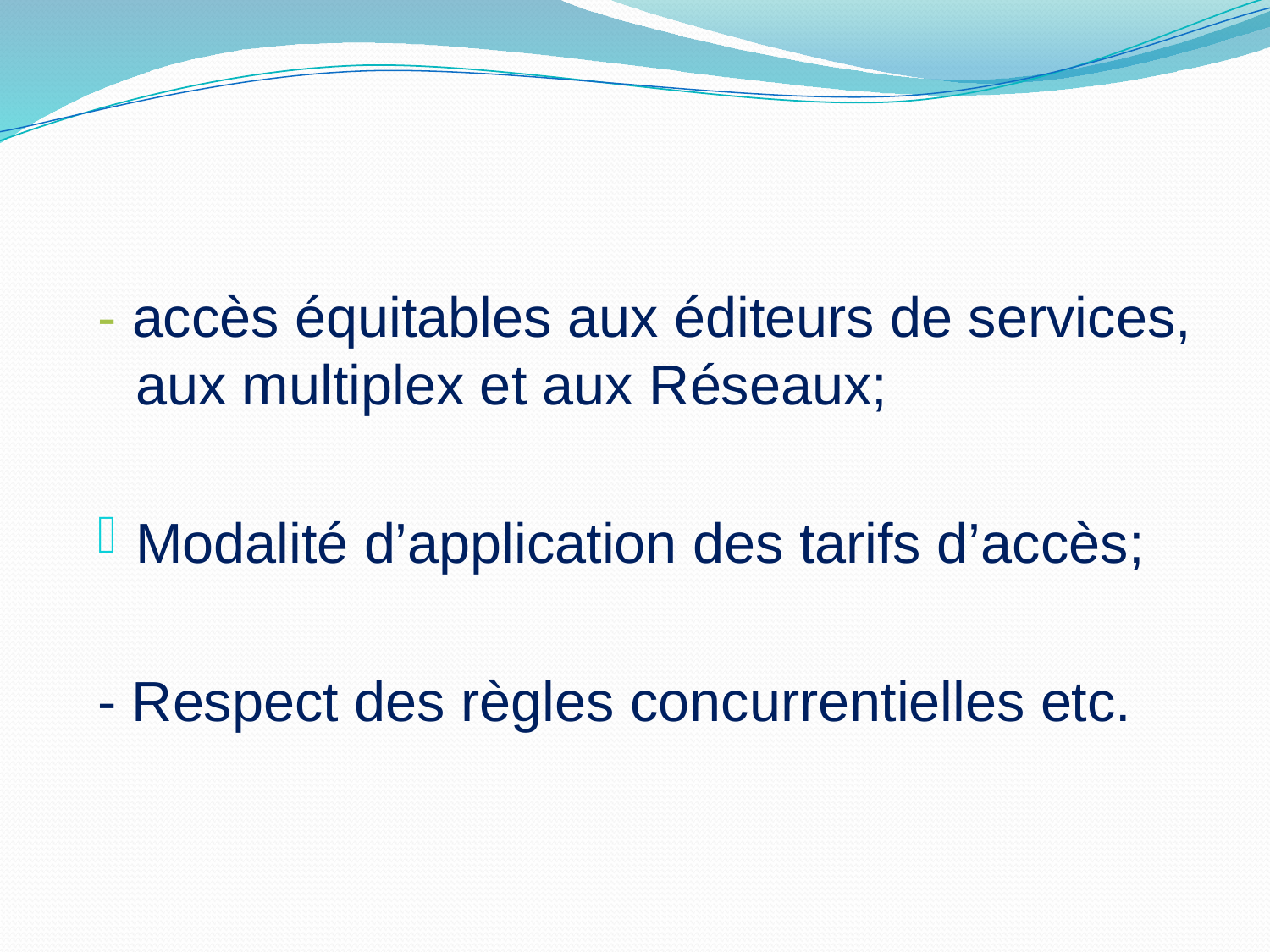

- accès équitables aux éditeurs de services, aux multiplex et aux Réseaux;

Modalité d’application des tarifs d’accès;

- Respect des règles concurrentielles etc.